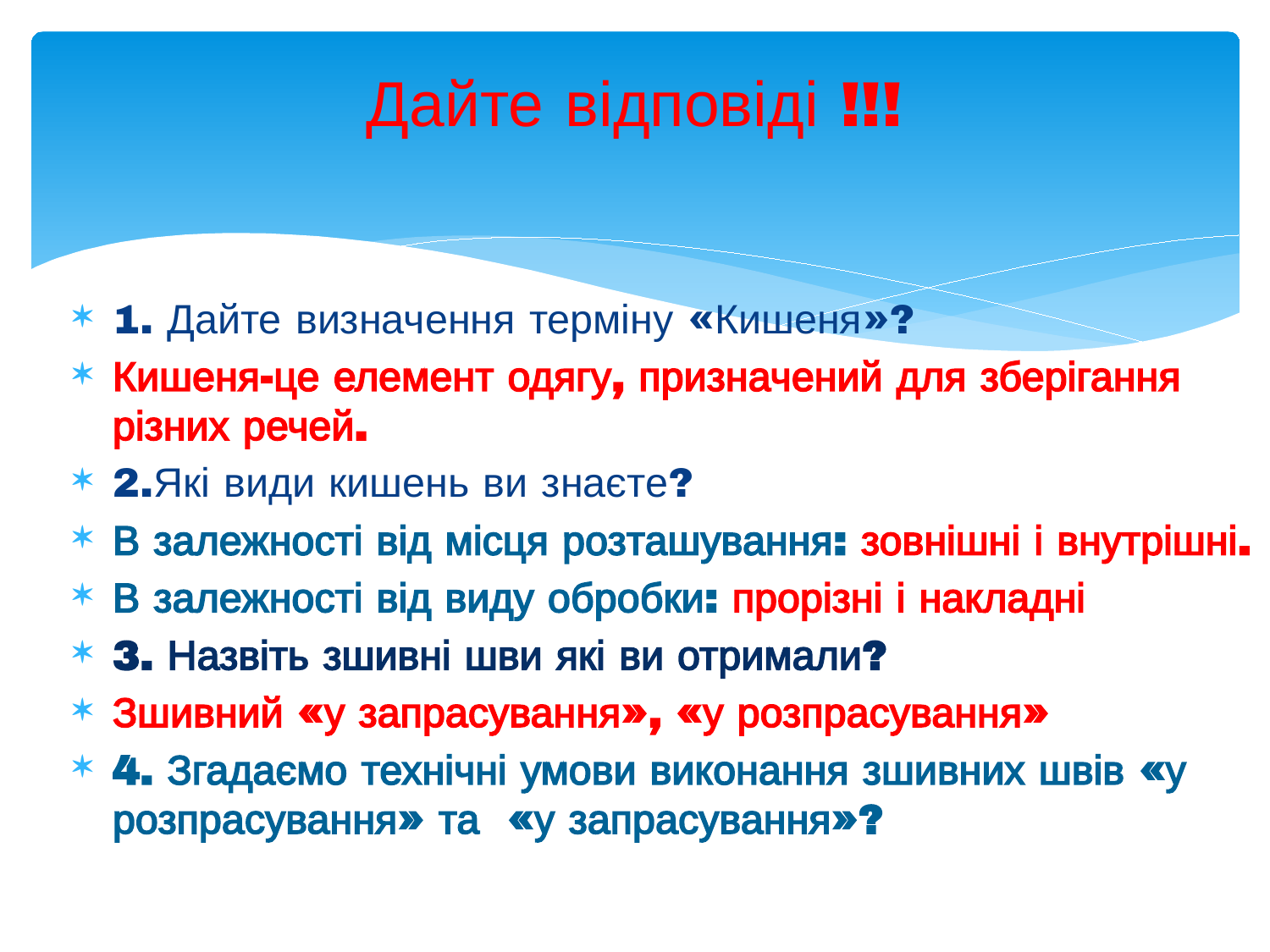

# Дайте відповіді !!!
1. Дайте визначення терміну «Кишеня»?
Кишеня-це елемент одягу, призначений для зберігання різних речей.
2.Які види кишень ви знаєте?
В залежності від місця розташування: зовнішні і внутрішні.
В залежності від виду обробки: прорізні і накладні
3. Назвіть зшивні шви які ви отримали?
Зшивний «у запрасування», «у розпрасування»
4. Згадаємо технічні умови виконання зшивних швів «у розпрасування» та  «у запрасування»?